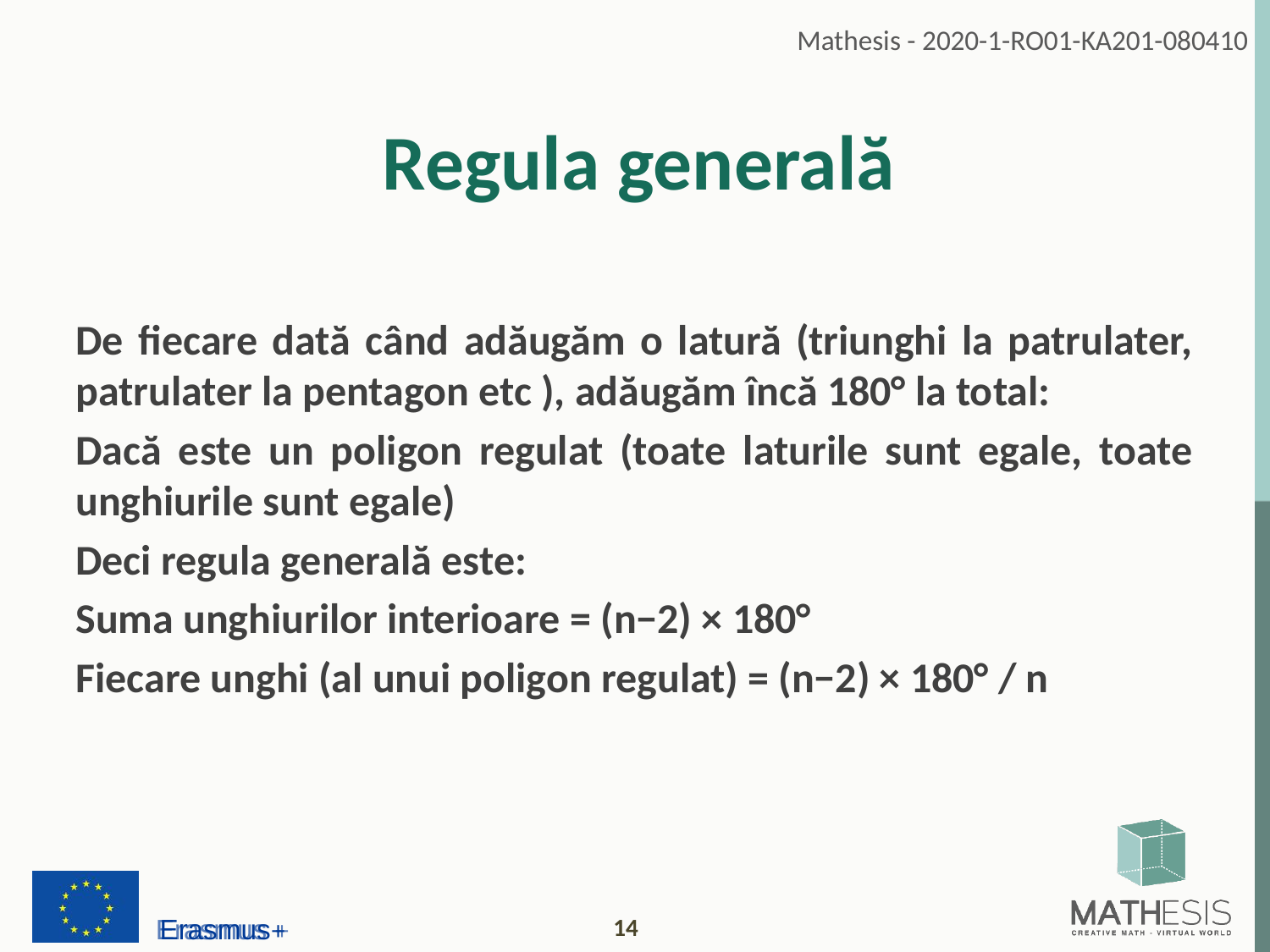

# Regula generală
De fiecare dată când adăugăm o latură (triunghi la patrulater, patrulater la pentagon etc ), adăugăm încă 180° la total:
Dacă este un poligon regulat (toate laturile sunt egale, toate unghiurile sunt egale)
Deci regula generală este:
Suma unghiurilor interioare = (n−2) × 180°
Fiecare unghi (al unui poligon regulat) = (n−2) × 180° / n